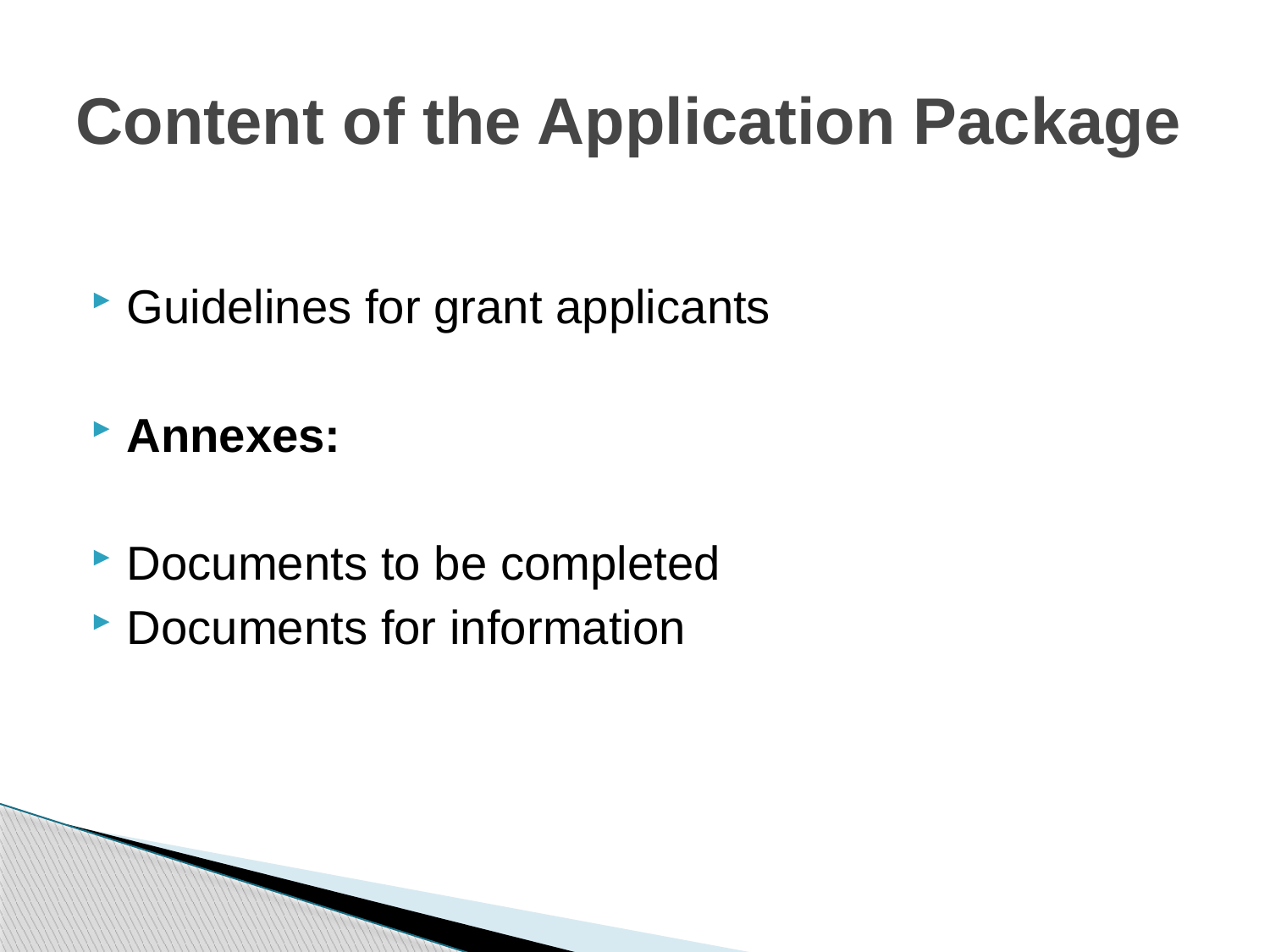

# Content of the Application Package

Guidelines for grant applicants

Annexes:

Documents to be completed
Documents for information